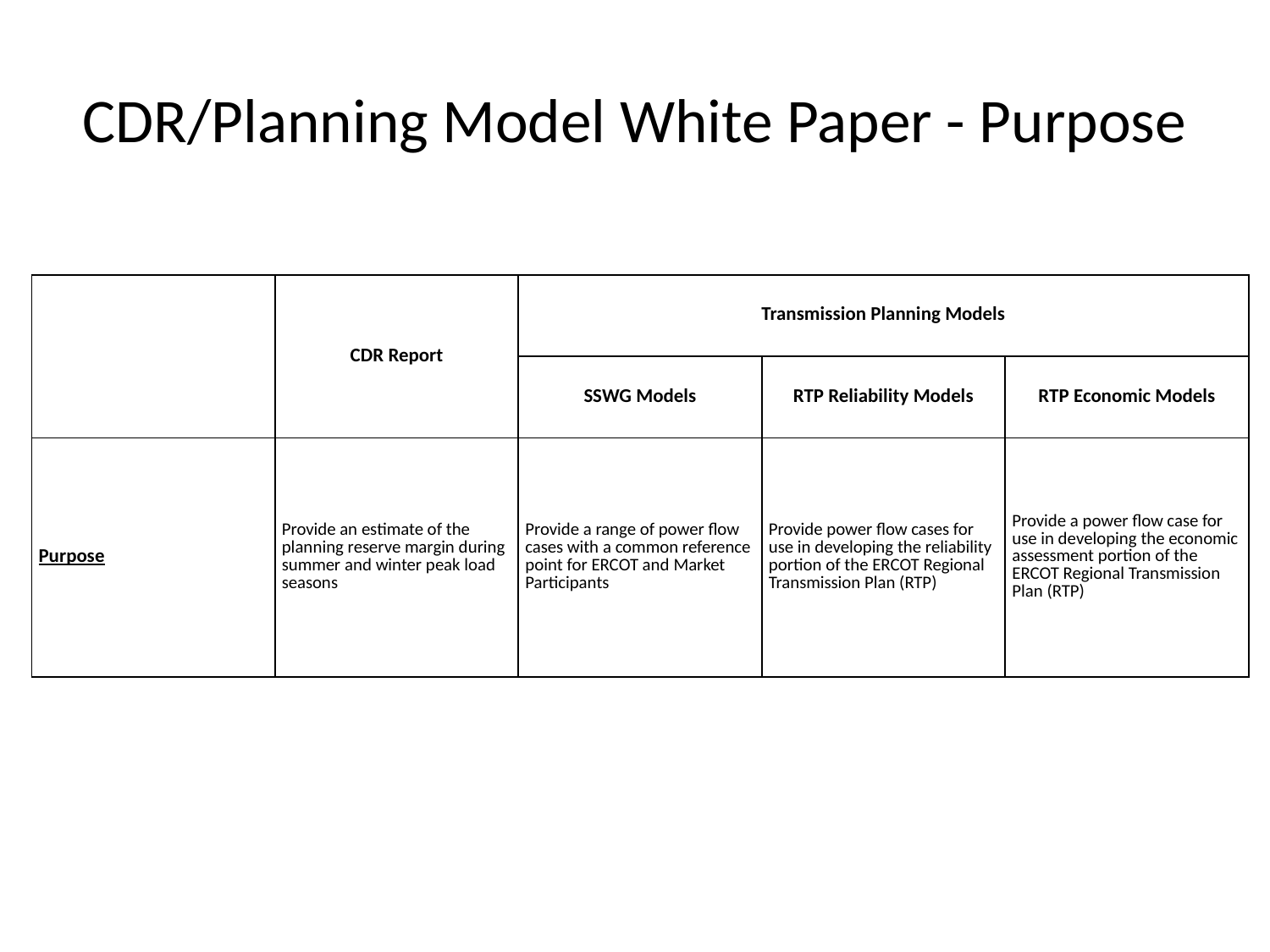

# CDR/Planning Model White Paper - Purpose
|  | CDR Report | Transmission Planning Models |  |  |
| --- | --- | --- | --- | --- |
|  |  | SSWG Models | RTP Reliability Models | RTP Economic Models |
| Purpose | Provide an estimate of the planning reserve margin during summer and winter peak load seasons | Provide a range of power flow cases with a common reference point for ERCOT and Market Participants | Provide power flow cases for use in developing the reliability portion of the ERCOT Regional Transmission Plan (RTP) | Provide a power flow case for use in developing the economic assessment portion of the ERCOT Regional Transmission Plan (RTP) |